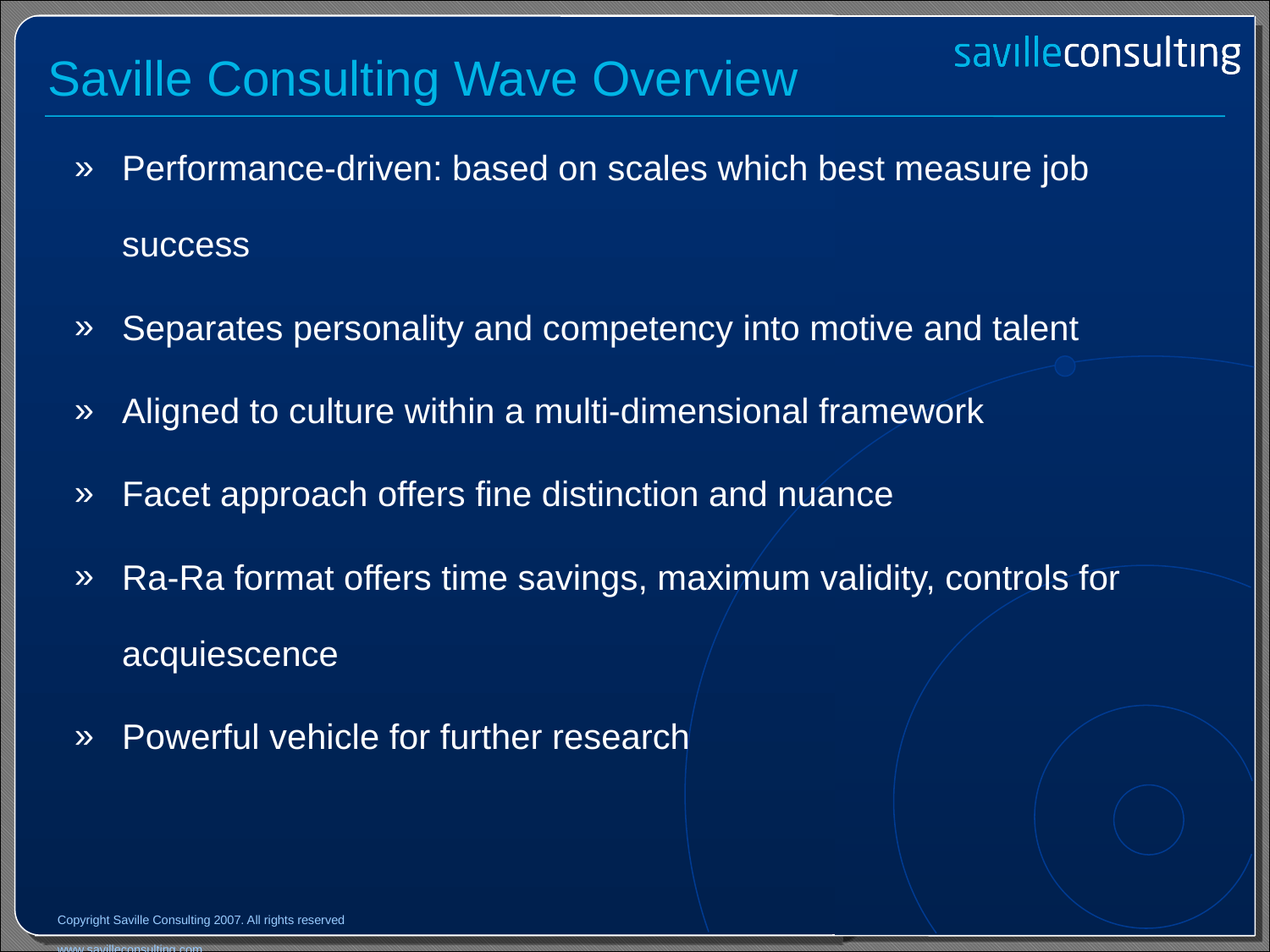

# Saville Consulting Wave Overview

Performance-driven: based on scales which best measure job success
Separates personality and competency into motive and talent
Aligned to culture within a multi-dimensional framework
Facet approach offers fine distinction and nuance
Ra-Ra format offers time savings, maximum validity, controls for acquiescence
Powerful vehicle for further research